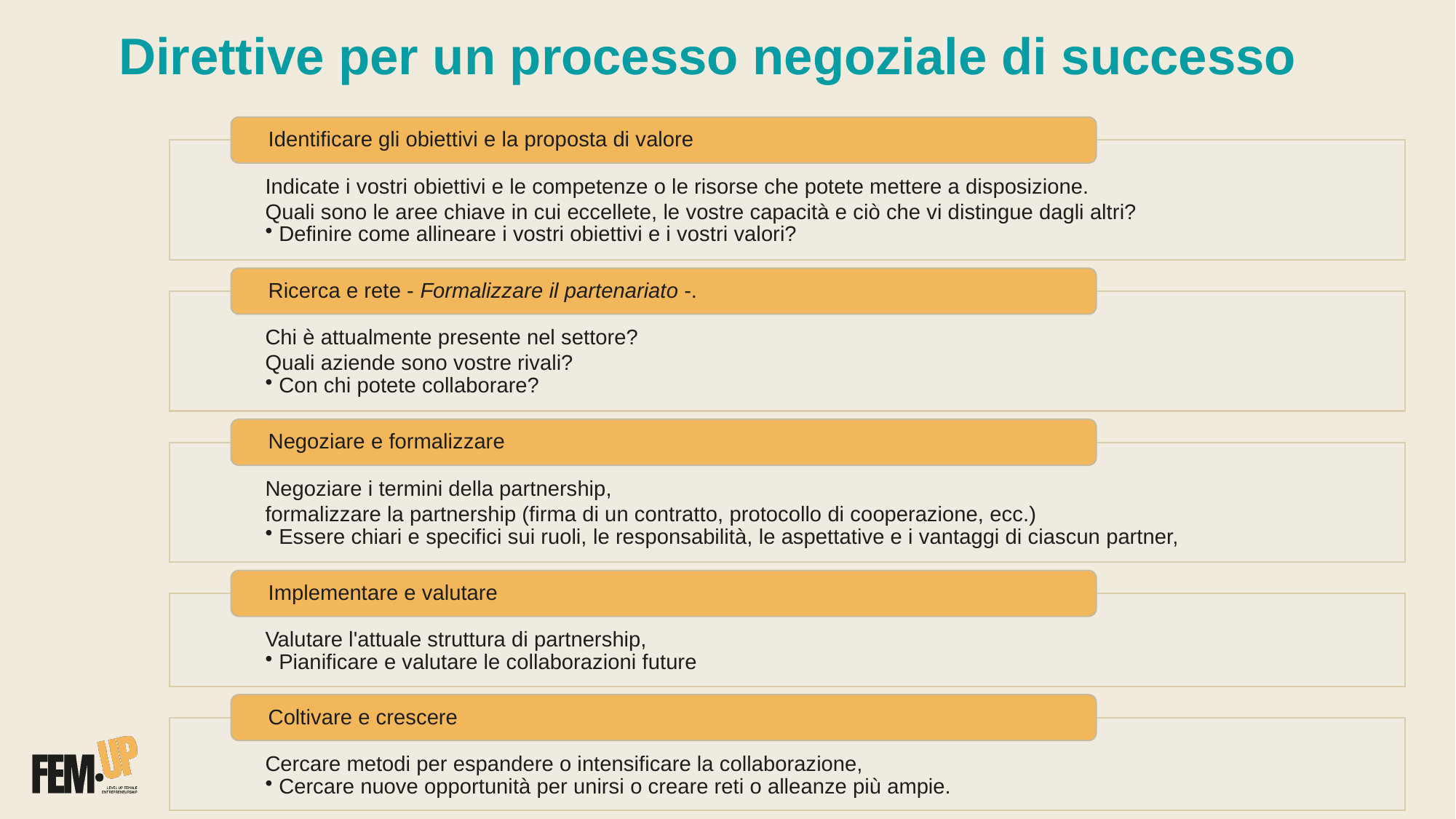

Direttive per un processo negoziale di successo
Indicate i vostri obiettivi e le competenze o le risorse che potete mettere a disposizione.
Quali sono le aree chiave in cui eccellete, le vostre capacità e ciò che vi distingue dagli altri?
Definire come allineare i vostri obiettivi e i vostri valori?
Identificare gli obiettivi e la proposta di valore
Chi è attualmente presente nel settore?
Quali aziende sono vostre rivali?
Con chi potete collaborare?
Ricerca e rete - Formalizzare il partenariato -.
Negoziare i termini della partnership,
formalizzare la partnership (firma di un contratto, protocollo di cooperazione, ecc.)
Essere chiari e specifici sui ruoli, le responsabilità, le aspettative e i vantaggi di ciascun partner,
Negoziare e formalizzare
Valutare l'attuale struttura di partnership,
Pianificare e valutare le collaborazioni future
Implementare e valutare
Cercare metodi per espandere o intensificare la collaborazione,
Cercare nuove opportunità per unirsi o creare reti o alleanze più ampie.
Coltivare e crescere